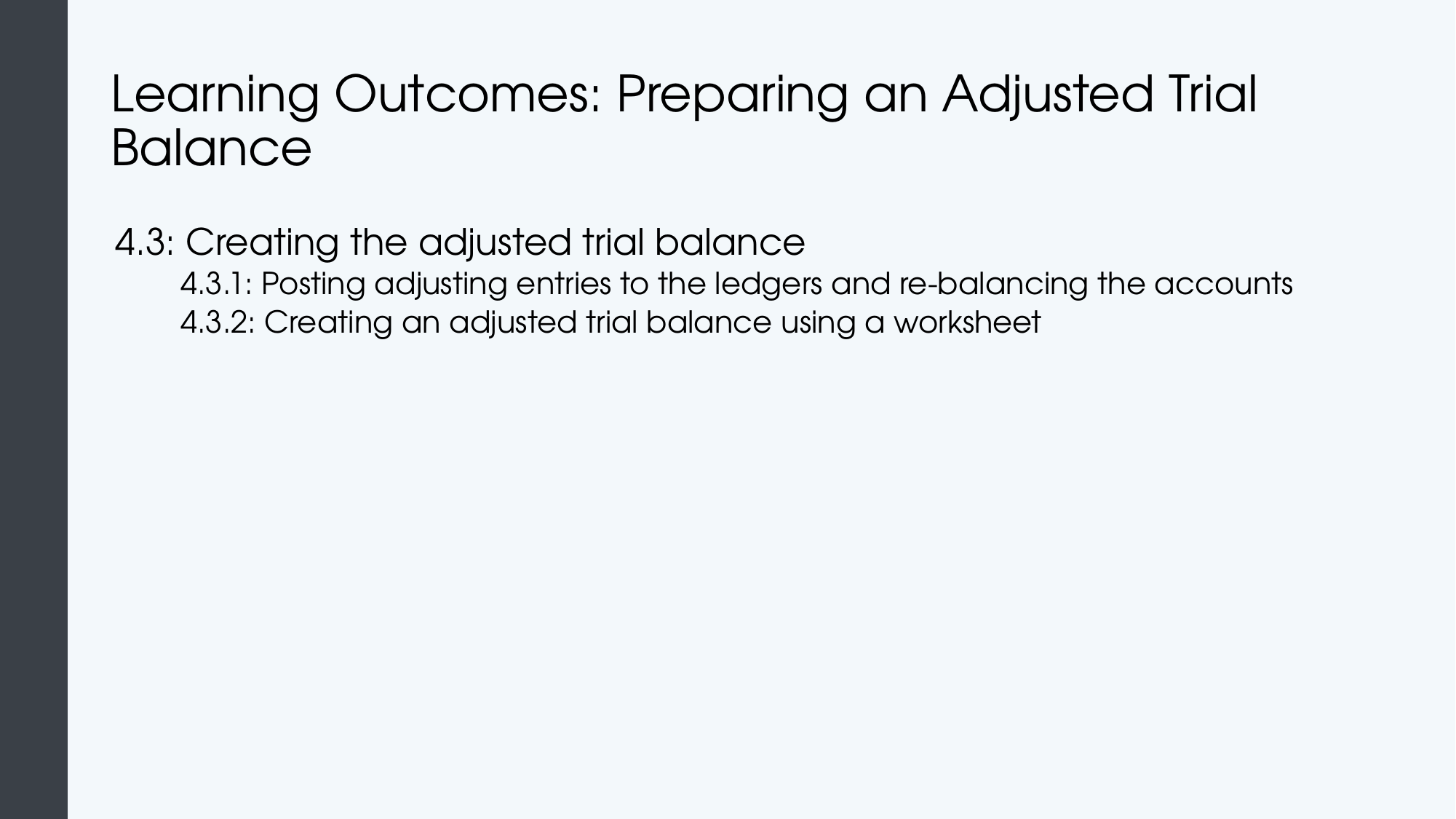

# Learning Outcomes: Preparing an Adjusted Trial Balance
4.3: Creating the adjusted trial balance
4.3.1: Posting adjusting entries to the ledgers and re-balancing the accounts
4.3.2: Creating an adjusted trial balance using a worksheet